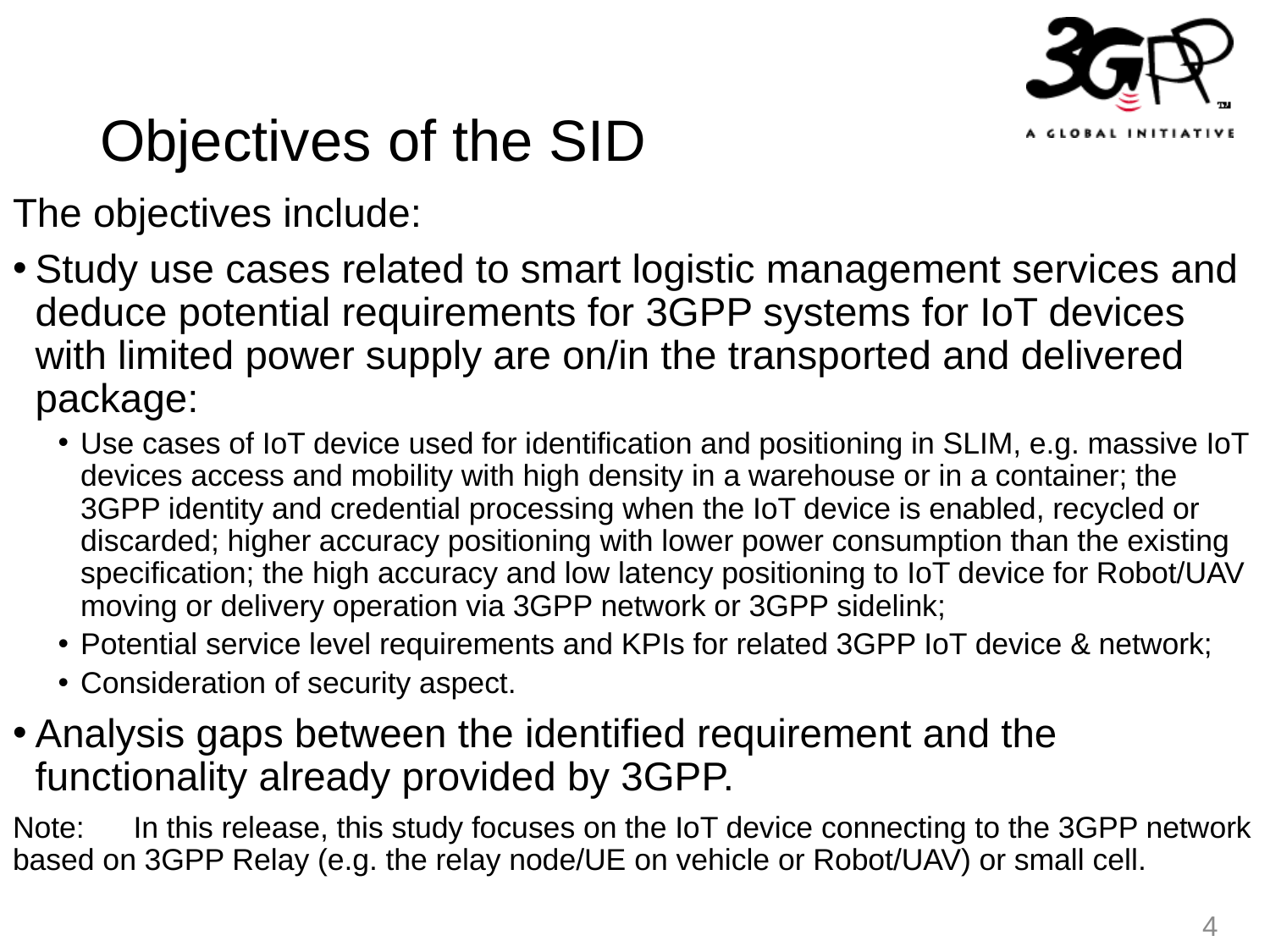

# Objectives of the SID
The objectives include:
Study use cases related to smart logistic management services and deduce potential requirements for 3GPP systems for IoT devices with limited power supply are on/in the transported and delivered package:
Use cases of IoT device used for identification and positioning in SLIM, e.g. massive IoT devices access and mobility with high density in a warehouse or in a container; the 3GPP identity and credential processing when the IoT device is enabled, recycled or discarded; higher accuracy positioning with lower power consumption than the existing specification; the high accuracy and low latency positioning to IoT device for Robot/UAV moving or delivery operation via 3GPP network or 3GPP sidelink;
Potential service level requirements and KPIs for related 3GPP IoT device & network;
Consideration of security aspect.
Analysis gaps between the identified requirement and the functionality already provided by 3GPP.
Note:	In this release, this study focuses on the IoT device connecting to the 3GPP network based on 3GPP Relay (e.g. the relay node/UE on vehicle or Robot/UAV) or small cell.
4